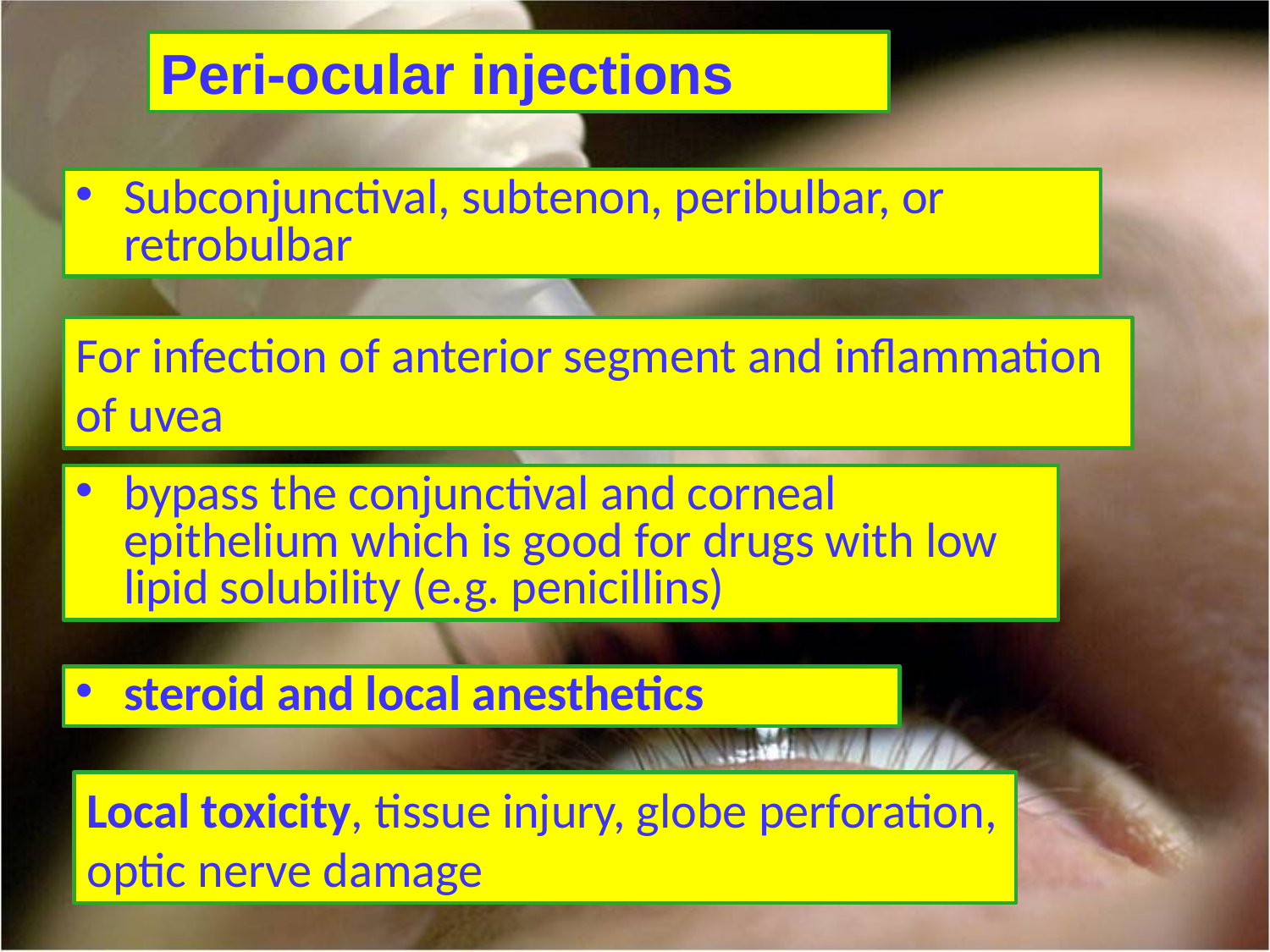

Peri-ocular injections
Subconjunctival, subtenon, peribulbar, or retrobulbar
For infection of anterior segment and inflammation of uvea
bypass the conjunctival and corneal epithelium which is good for drugs with low lipid solubility (e.g. penicillins)
steroid and local anesthetics
Local toxicity, tissue injury, globe perforation, optic nerve damage